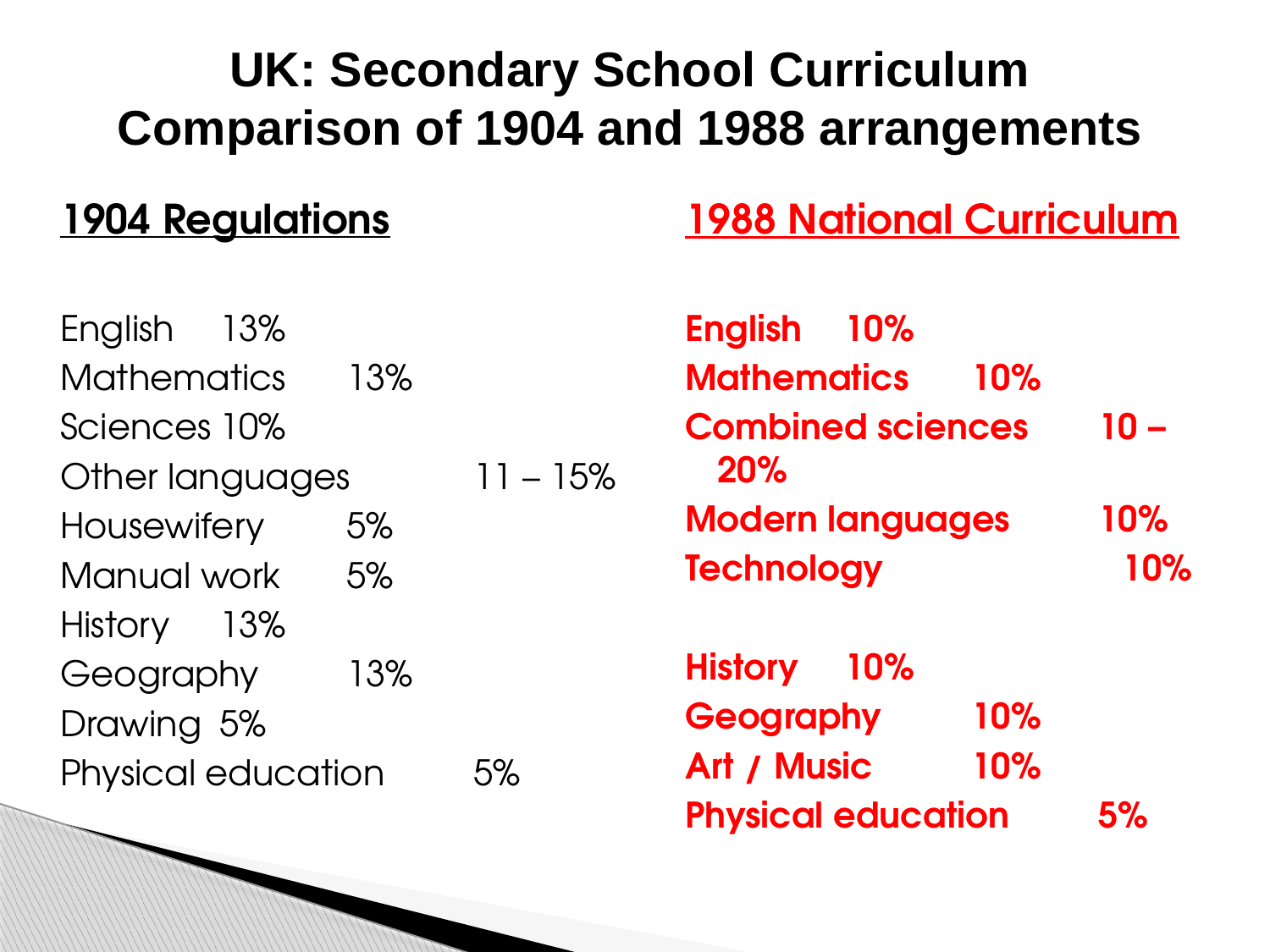

# UK: Secondary School Curriculum Comparison of 1904 and 1988 arrangements
1904 Regulations

English	13%
Mathematics	13%
Sciences	10%
Other languages	11 – 15%
Housewifery	5%
Manual work	5%
History	13%
Geography	13%
Drawing	5%
Physical education	5%
1988 National Curriculum

English	10%
Mathematics	10%
Combined sciences	10 – 20%
Modern languages	10%
Technology                        10%

History	10%
Geography	10%
Art / Music	10%
Physical education	5%